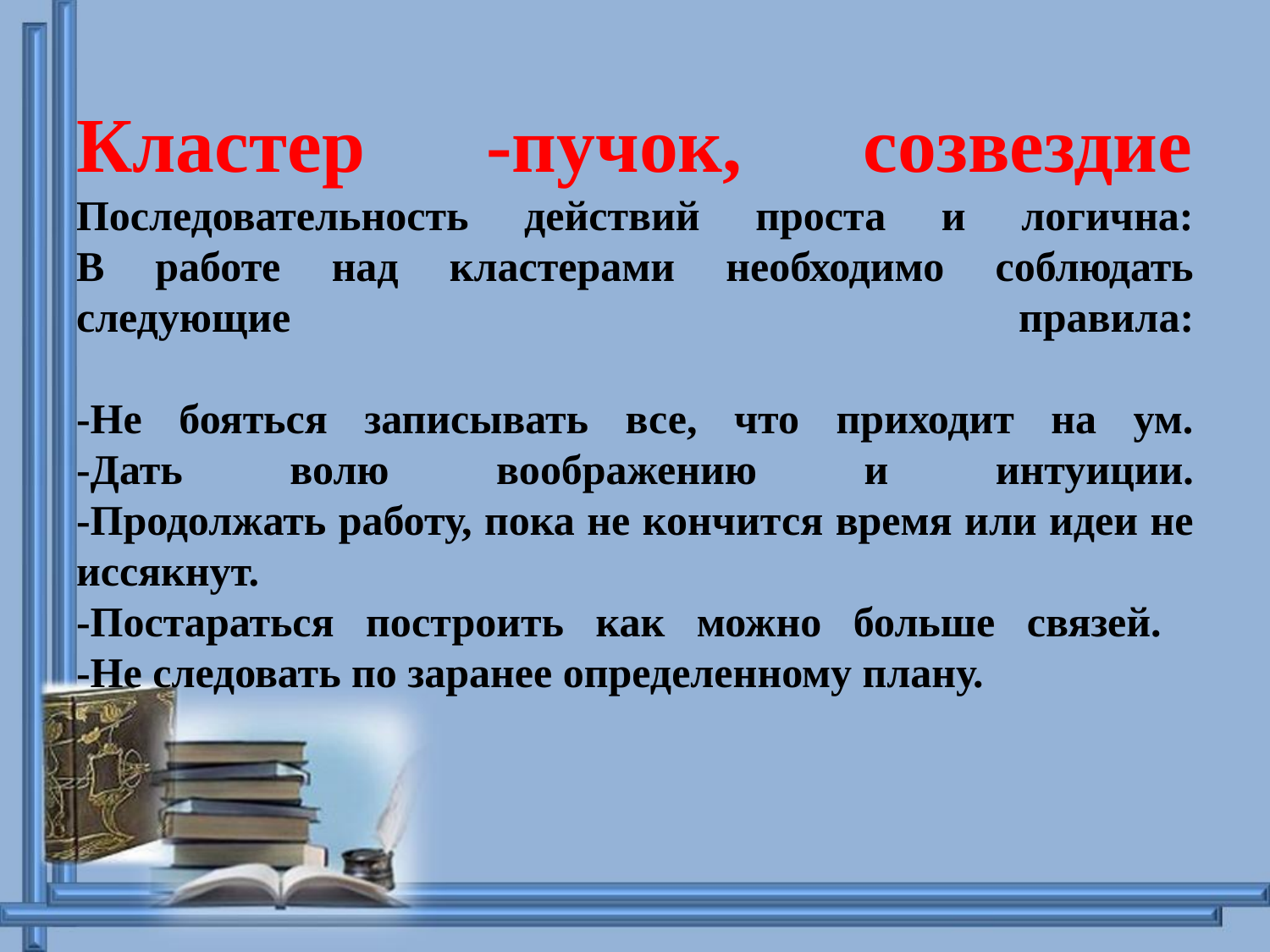

# Кластер -пучок, созвездие Последовательность действий проста и логична: В работе над кластерами необходимо соблюдать следующие правила: -Не бояться записывать все, что приходит на ум. -Дать волю воображению и интуиции. -Продолжать работу, пока не кончится время или идеи не иссякнут. -Постараться построить как можно больше связей. -Не следовать по заранее определенному плану.